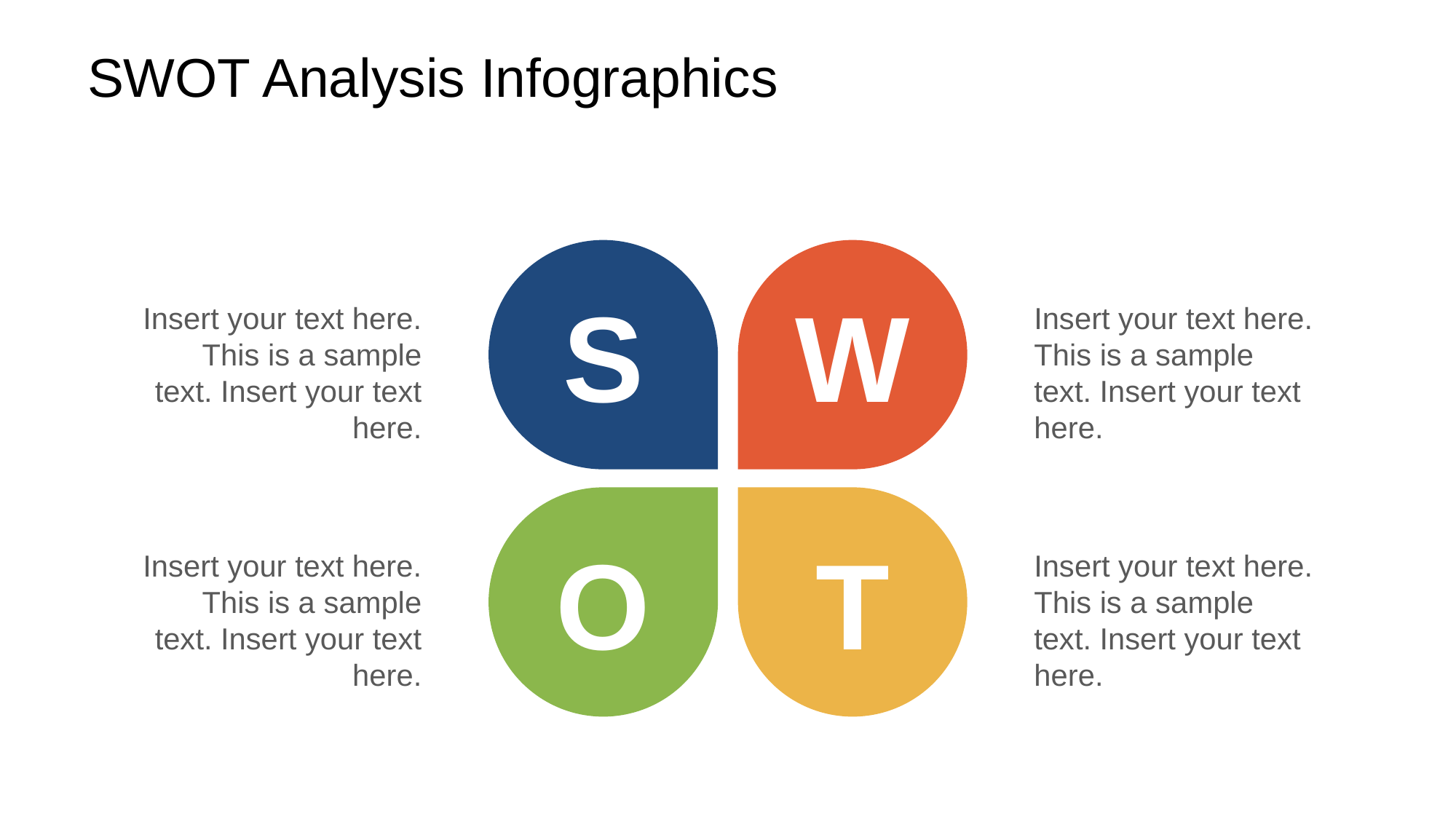

# SWOT Analysis Infographics

S
W

O
T
Insert your text here. This is a sample text. Insert your text here.
Insert your text here. This is a sample text. Insert your text here.
Insert your text here. This is a sample text. Insert your text here.
Insert your text here. This is a sample text. Insert your text here.